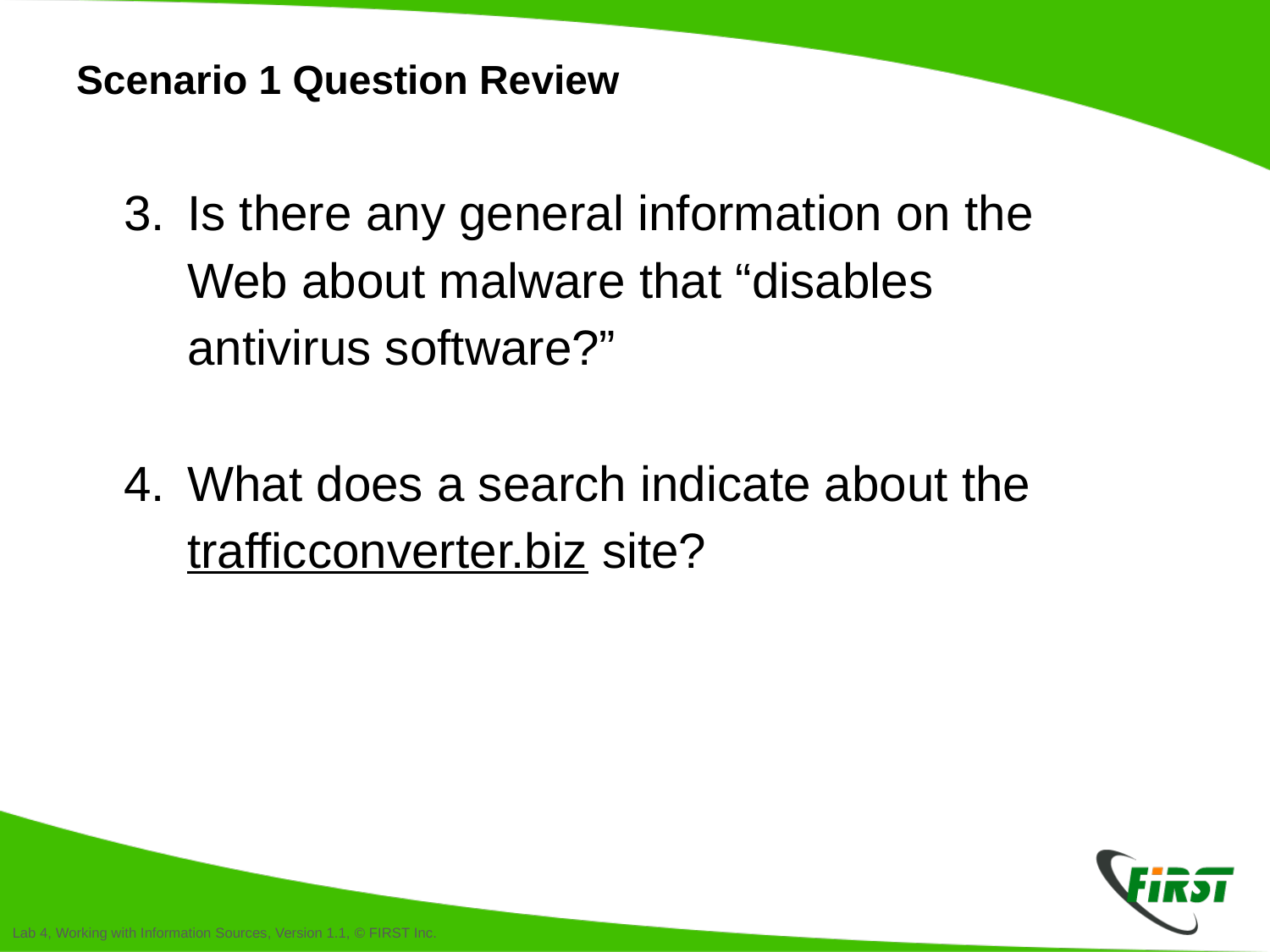

# Scenario 1 Question Review
Is there any general information on the
Web about malware that “disables
antivirus software?”
What does a search indicate about the trafficconverter.biz site?